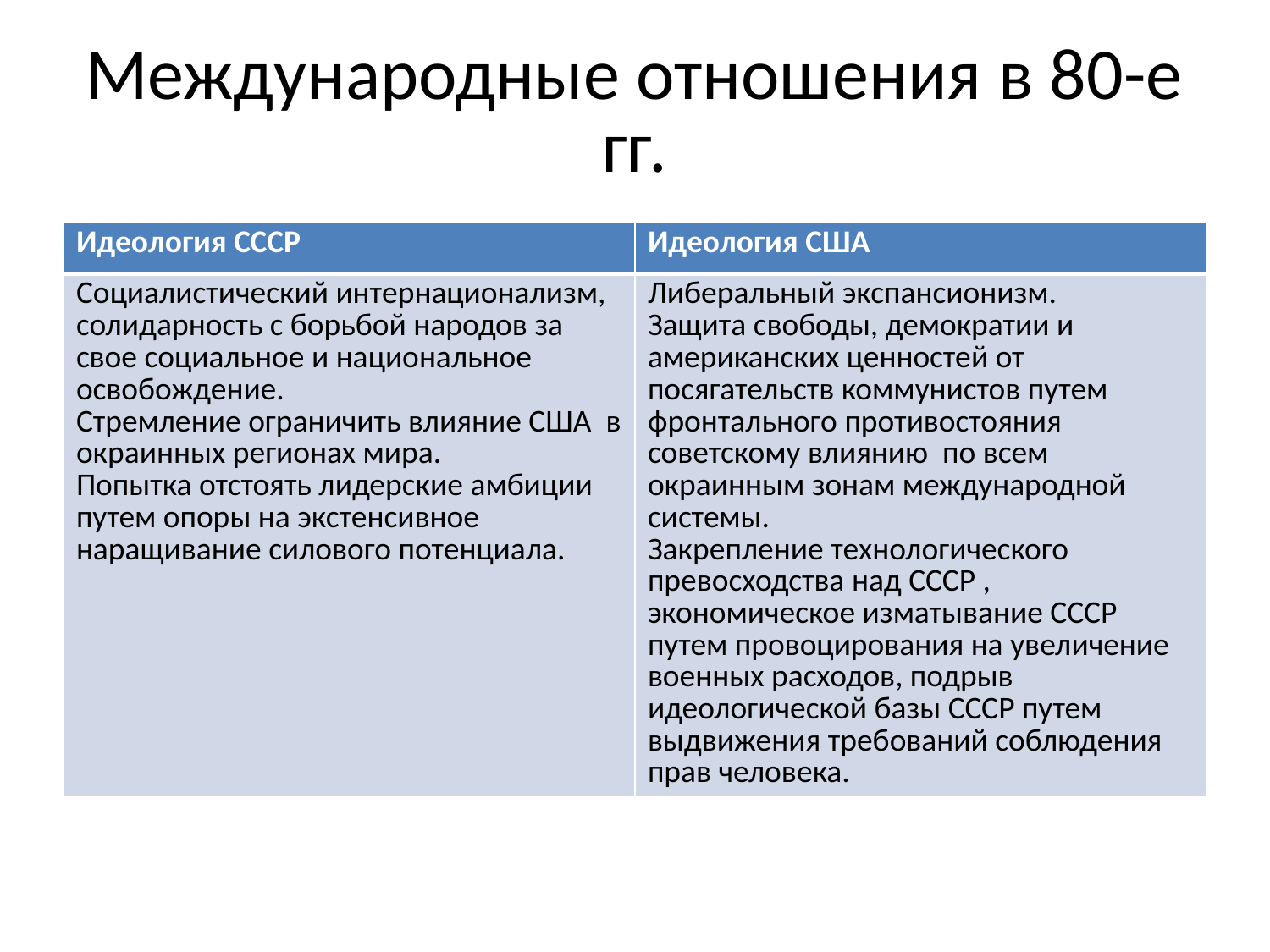

Международные отношения в 80-е гг.
| Идеология СССР | Идеология США |
| --- | --- |
| Социалистический интернационализм, солидарность с борьбой народов за свое социальное и национальное освобождение. Стремление ограничить влияние США в окраинных регионах мира. Попытка отстоять лидерские амбиции путем опоры на экстенсивное наращивание силового потенциала. | Либеральный экспансионизм. Защита свободы, демократии и американских ценностей от посягательств коммунистов путем фронтального противостояния советскому влиянию по всем окраинным зонам международной системы. Закрепление технологического превосходства над СССР , экономическое изматывание СССР путем провоцирования на увеличение военных расходов, подрыв идеологической базы СССР путем выдвижения требований соблюдения прав человека. |